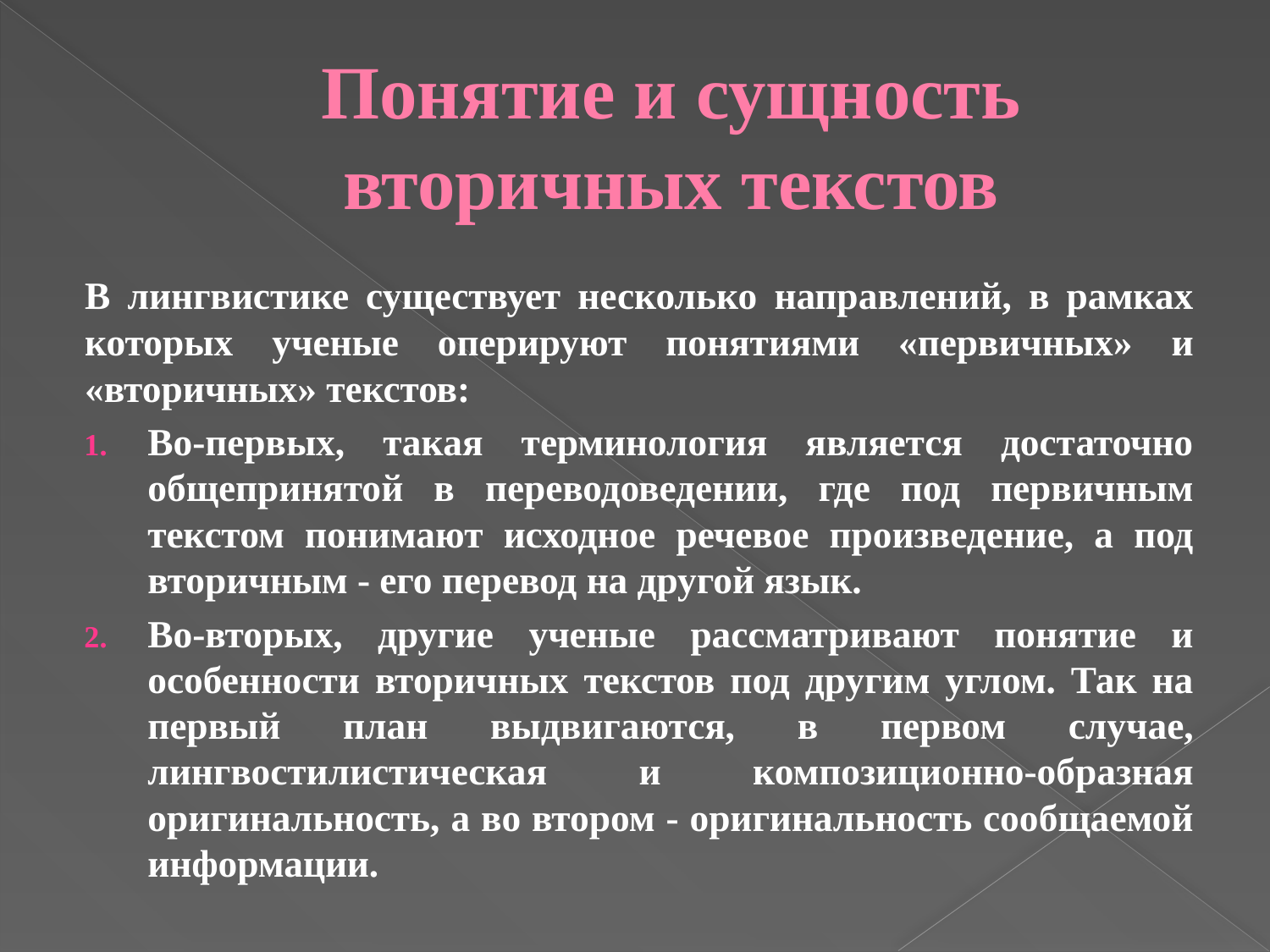

# Понятие и сущность вторичных текстов
	В лингвистике существует несколько направлений, в рамках которых ученые оперируют понятиями «первичных» и «вторичных» текстов:
Во-первых, такая терминология является достаточно общепринятой в переводоведении, где под первичным текстом понимают исходное речевое произведение, а под вторичным - его перевод на другой язык.
Во-вторых, другие ученые рассматривают понятие и особенности вторичных текстов под другим углом. Так на первый план выдвигаются, в первом случае, лингвостилистическая и композиционно-образная оригинальность, а во втором - оригинальность сообщаемой информации.